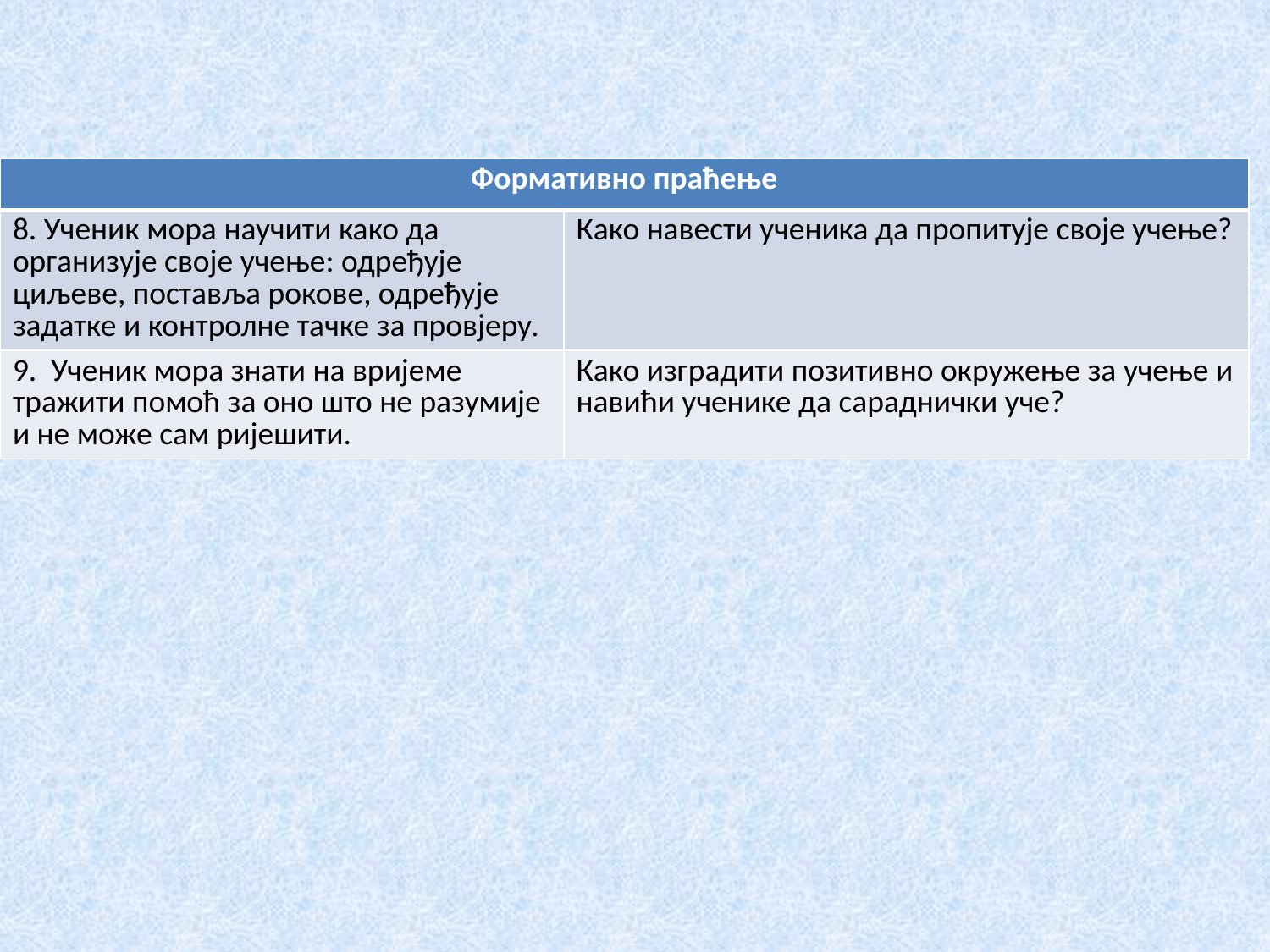

| Формативно праћење |  |
| --- | --- |
| 8. Ученик мора научити како да организује своје учење: одређује циљеве, поставља рокове, одређује задатке и контролне тачке за провјеру. | Како навести ученика да пропитује своје учење? |
| 9. Ученик мора знати на вријеме тражити помоћ за оно што не разумије и не може сам ријешити. | Како изградити позитивно окружење за учење и навићи ученике да сараднички уче? |